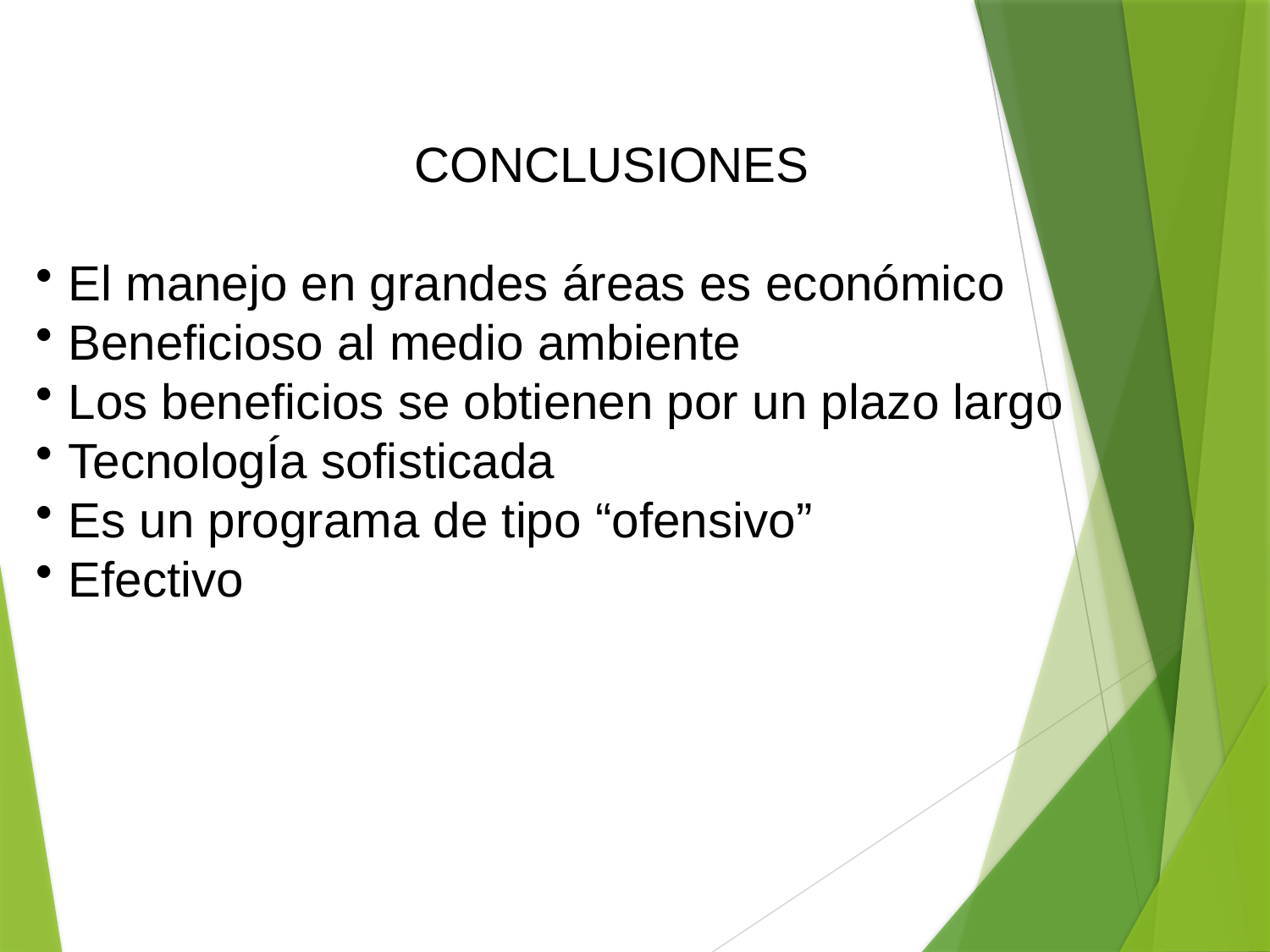

CONCLUSIONES

El manejo en grandes áreas es económico
Beneficioso al medio ambiente
Los beneficios se obtienen por un plazo largo
TecnologÍa sofisticada
Es un programa de tipo “ofensivo”
Efectivo